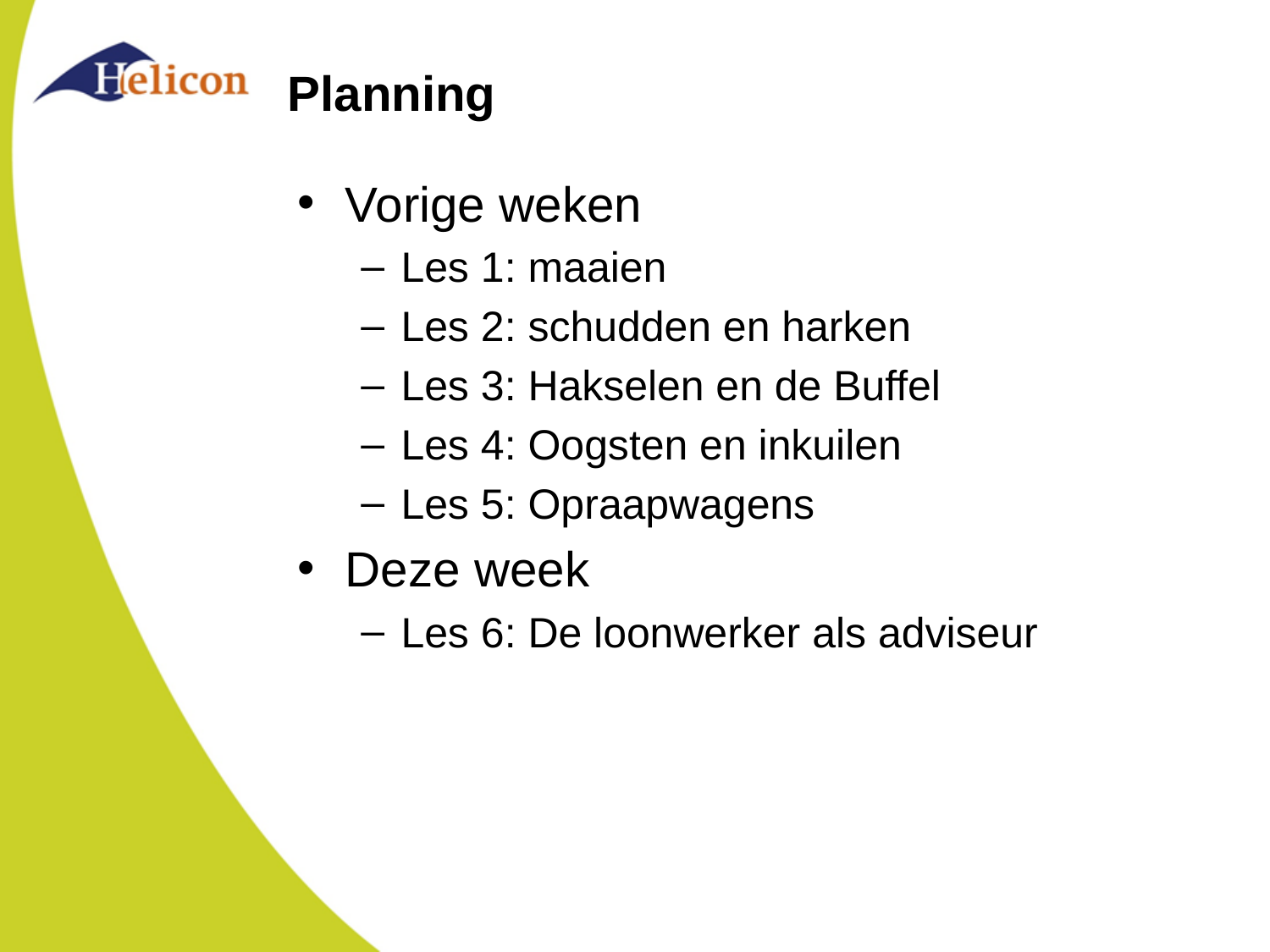

# Planning
Vorige weken
Les 1: maaien
Les 2: schudden en harken
Les 3: Hakselen en de Buffel
Les 4: Oogsten en inkuilen
Les 5: Opraapwagens
Deze week
Les 6: De loonwerker als adviseur